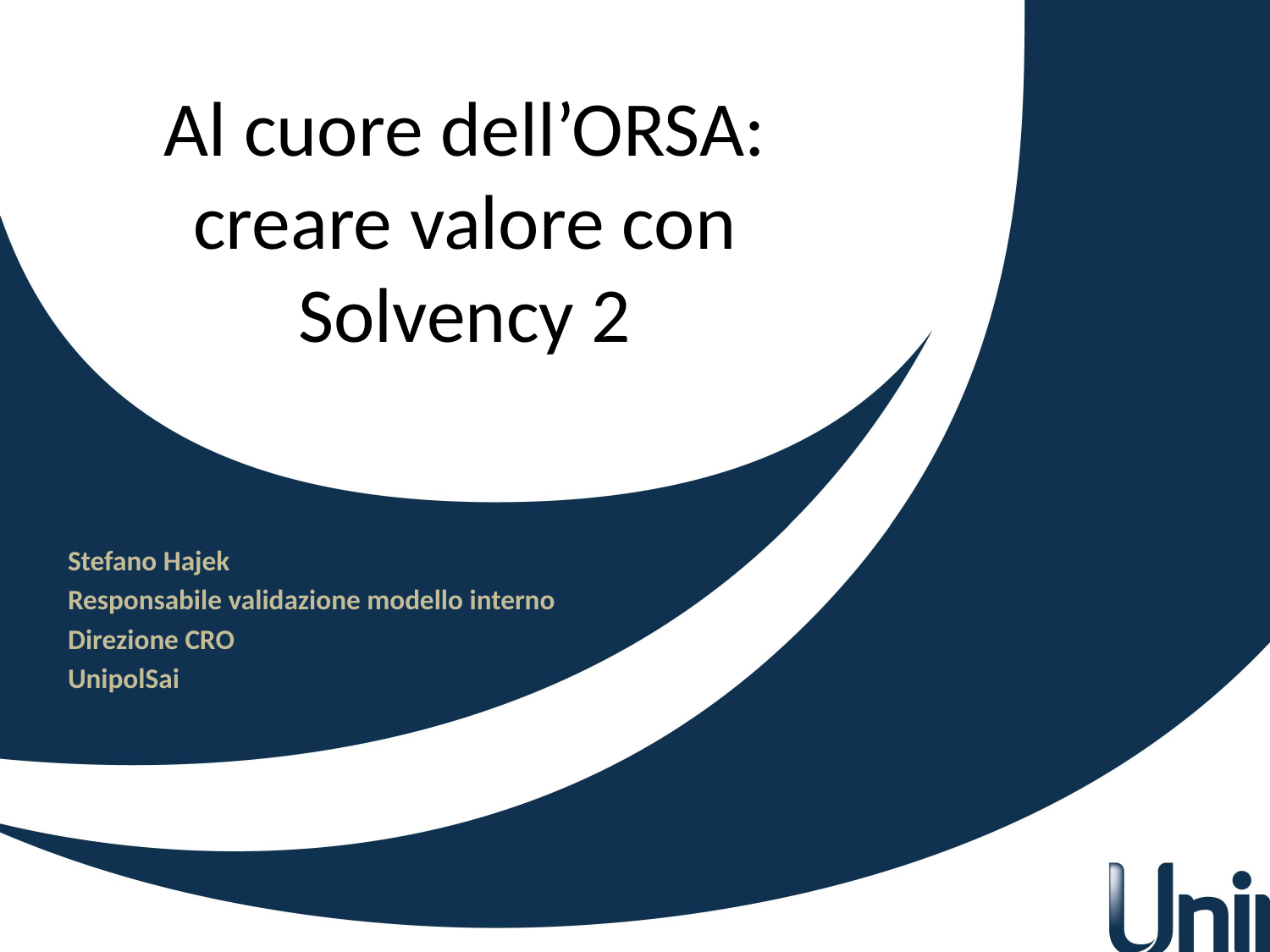

# Al cuore dell’ORSA: creare valore con Solvency 2
Stefano Hajek
Responsabile validazione modello interno
Direzione CRO
UnipolSai